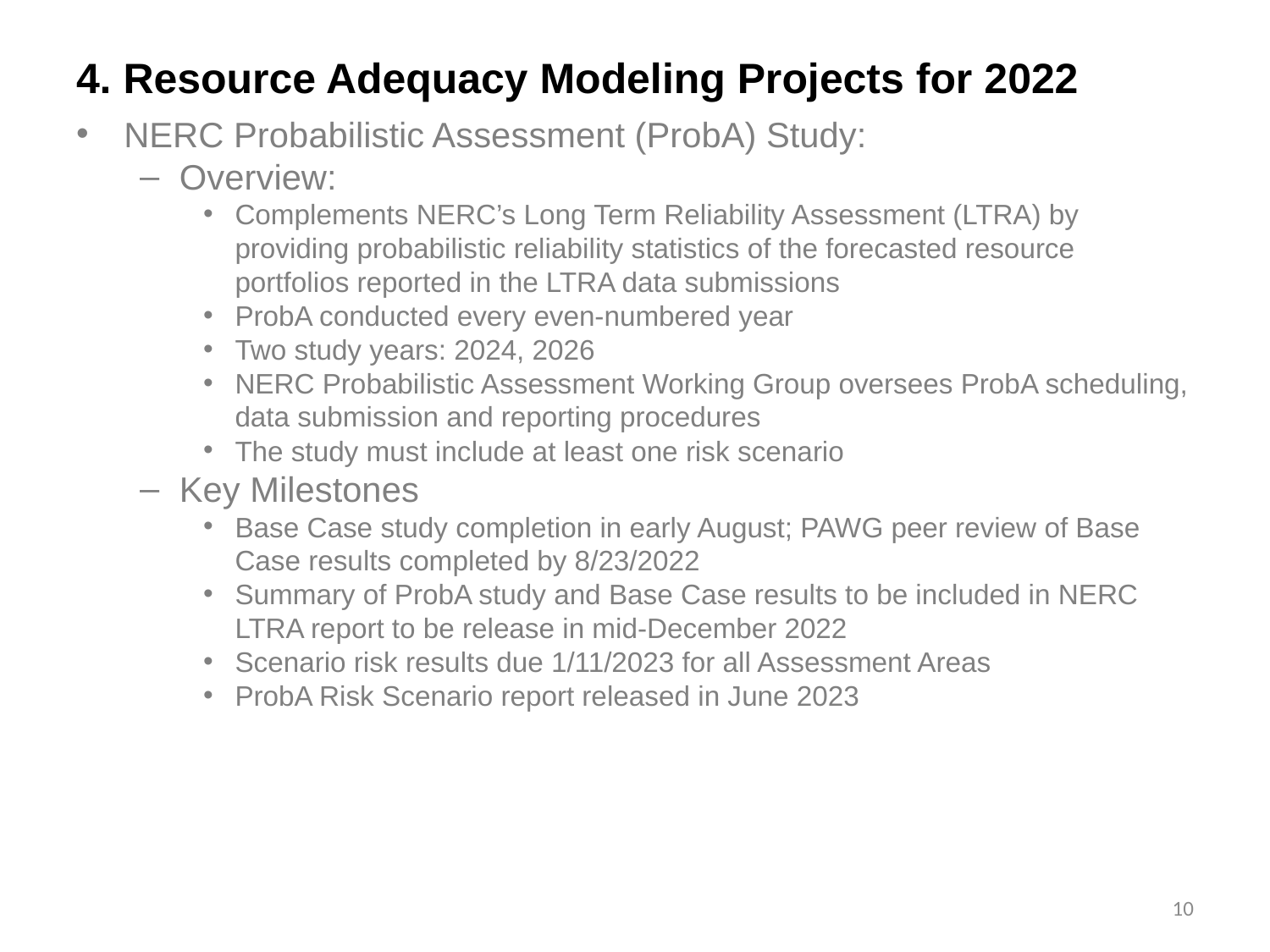

# 4. Resource Adequacy Modeling Projects for 2022
NERC Probabilistic Assessment (ProbA) Study:
Overview:
Complements NERC’s Long Term Reliability Assessment (LTRA) by providing probabilistic reliability statistics of the forecasted resource portfolios reported in the LTRA data submissions
ProbA conducted every even-numbered year
Two study years: 2024, 2026
NERC Probabilistic Assessment Working Group oversees ProbA scheduling, data submission and reporting procedures
The study must include at least one risk scenario
Key Milestones
Base Case study completion in early August; PAWG peer review of Base Case results completed by 8/23/2022
Summary of ProbA study and Base Case results to be included in NERC LTRA report to be release in mid-December 2022
Scenario risk results due 1/11/2023 for all Assessment Areas
ProbA Risk Scenario report released in June 2023

10